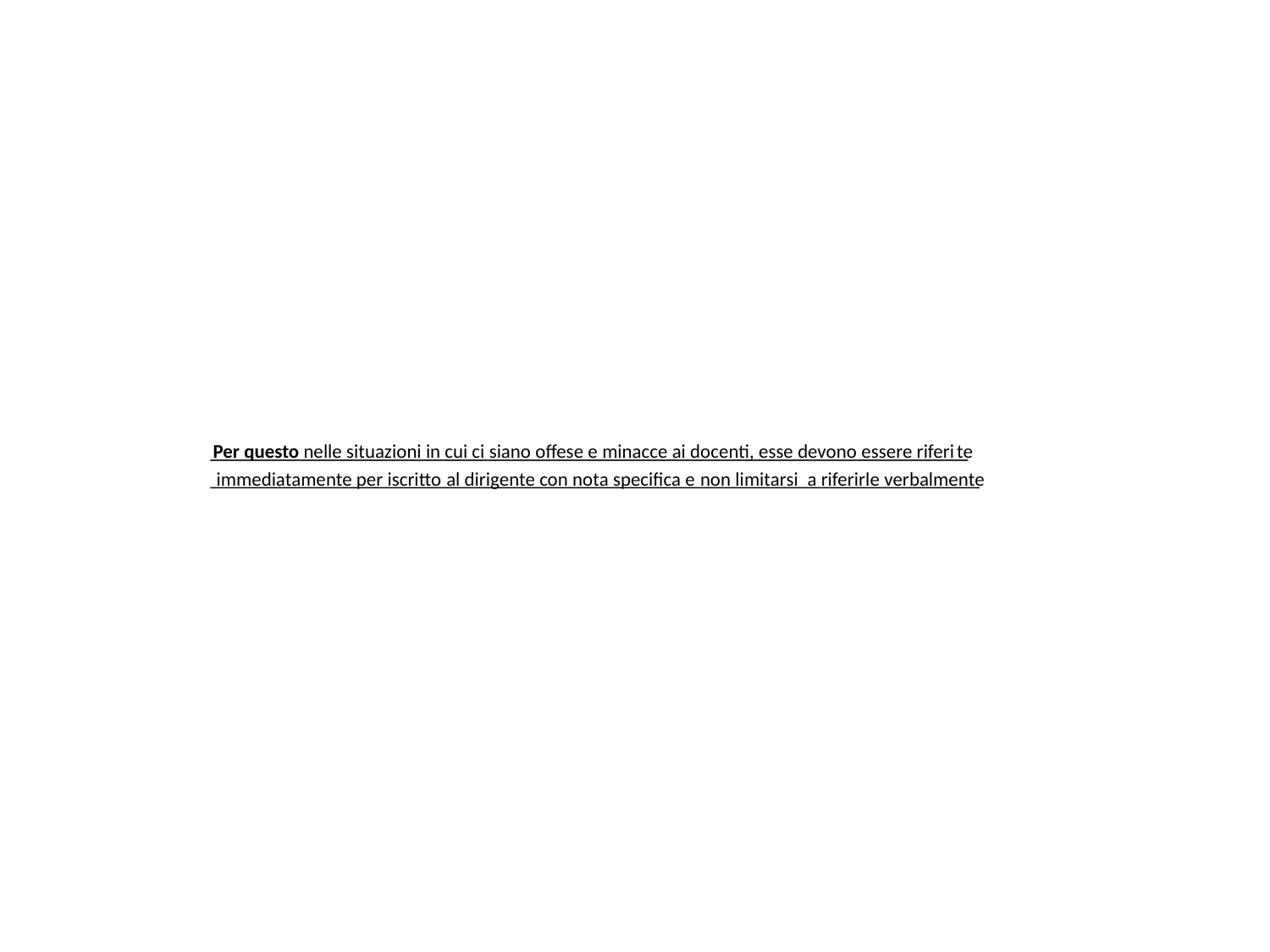

Per questo nelle situazioni in cui ci siano offese e minacce ai docenti, esse devono essere riferi
te

immediatamente per iscritto
al dirigente con nota specifica e

non limitarsi

a riferir
l
e verbalmente